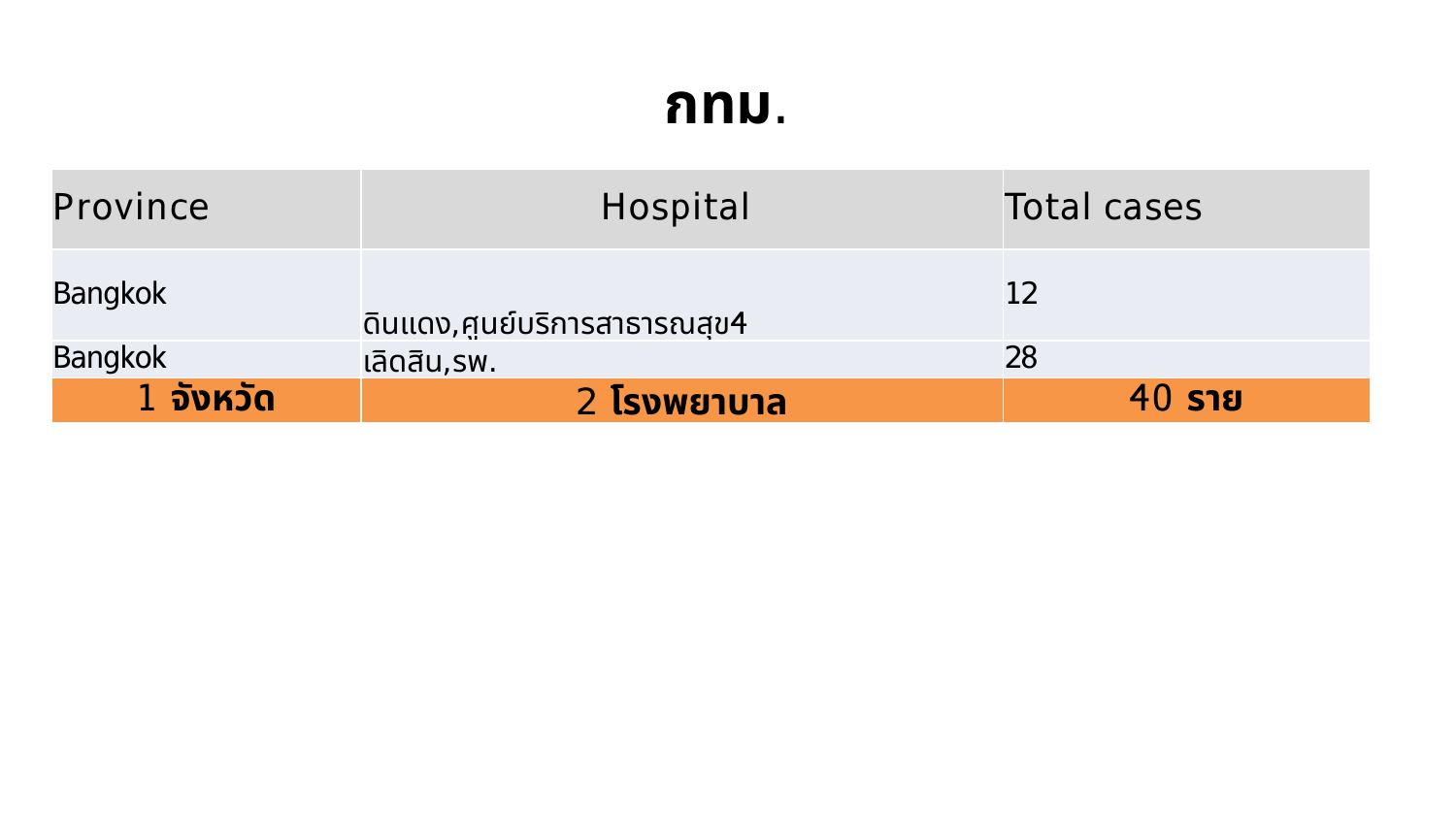

# กทม.
| Province | Hospital | Total cases |
| --- | --- | --- |
| Bangkok | ดินแดง,ศูนย์บริการสาธารณสุข4 | 12 |
| Bangkok | เลิดสิน,รพ. | 28 |
| 1 จังหวัด | 2 โรงพยาบาล | 40 ราย |